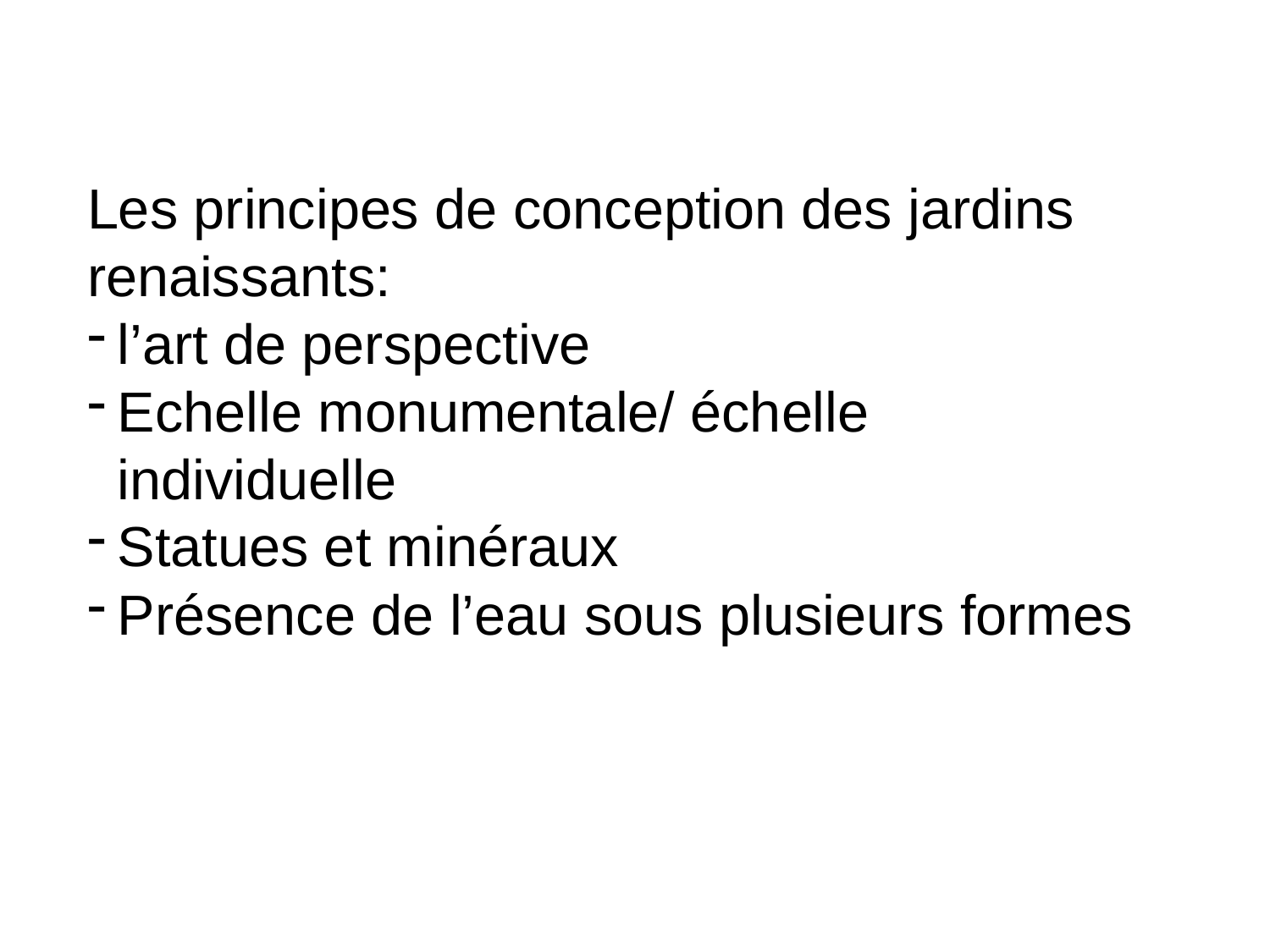

Les principes de conception des jardins renaissants:
l’art de perspective
Echelle monumentale/ échelle individuelle
Statues et minéraux
Présence de l’eau sous plusieurs formes